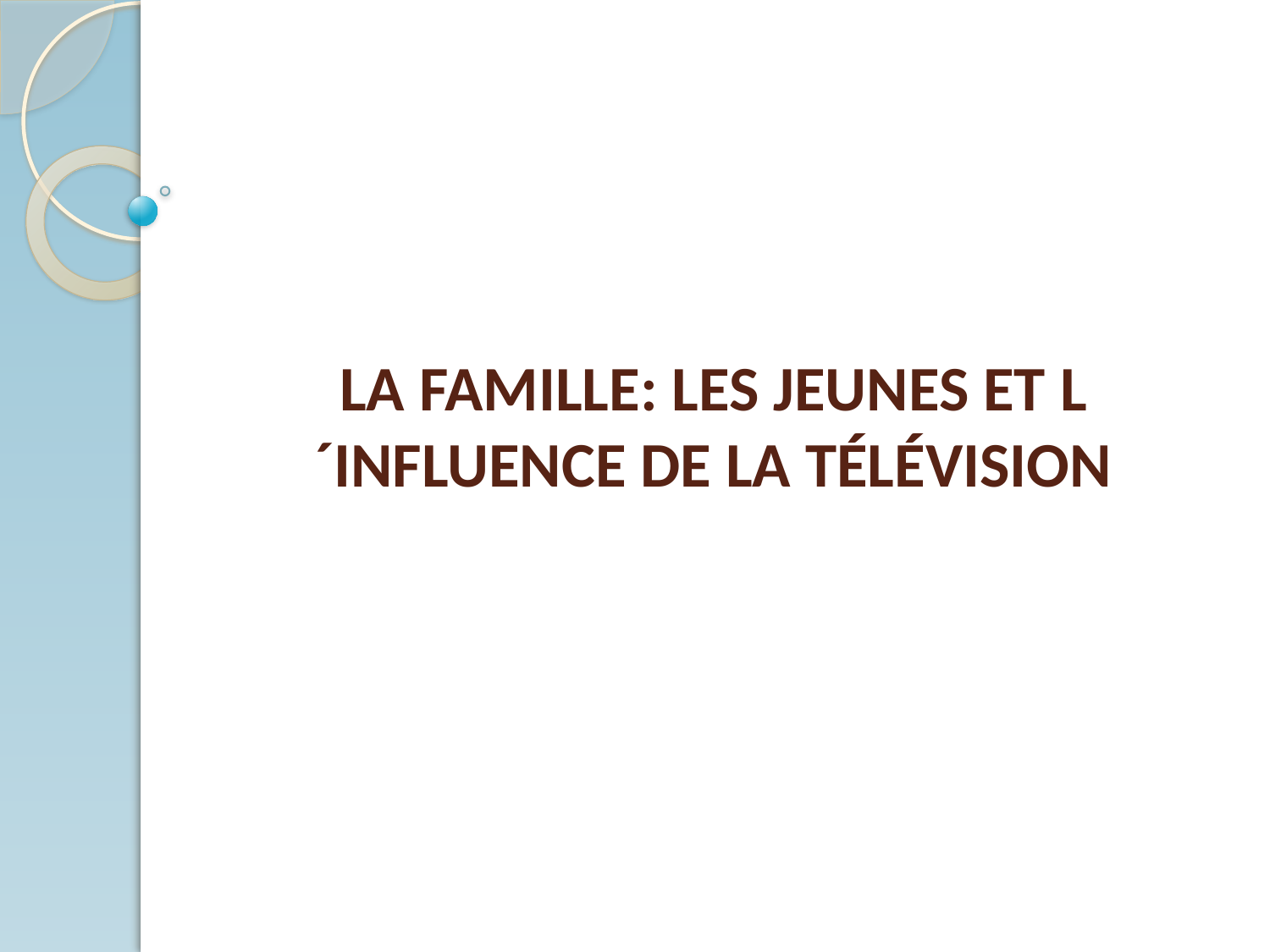

# LA FAMILLE: LES JEUNES ET L´INFLUENCE DE LA TÉLÉVISION